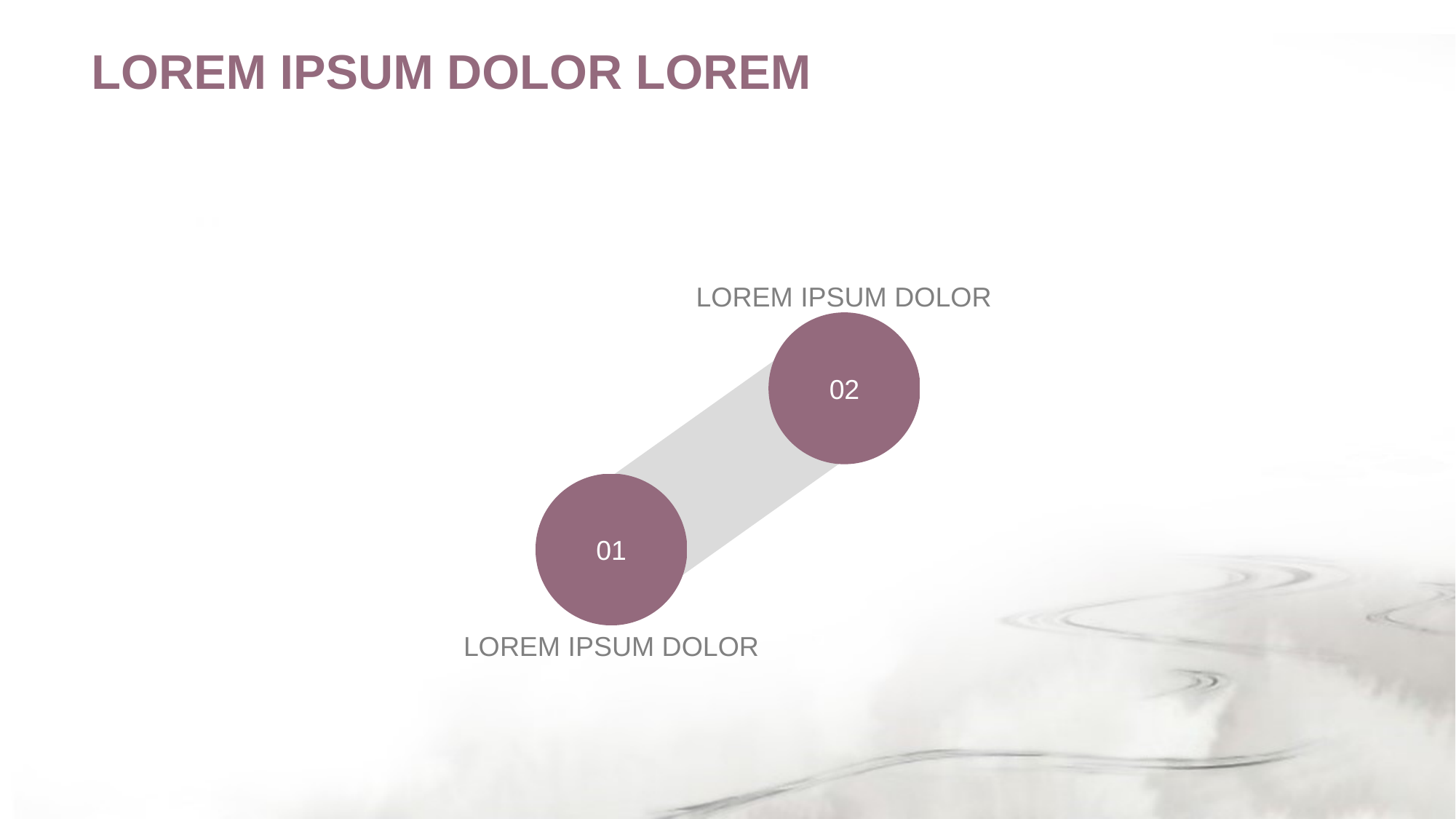

LOREM IPSUM DOLOR LOREM
LOREM IPSUM DOLOR
02

01
LOREM IPSUM DOLOR